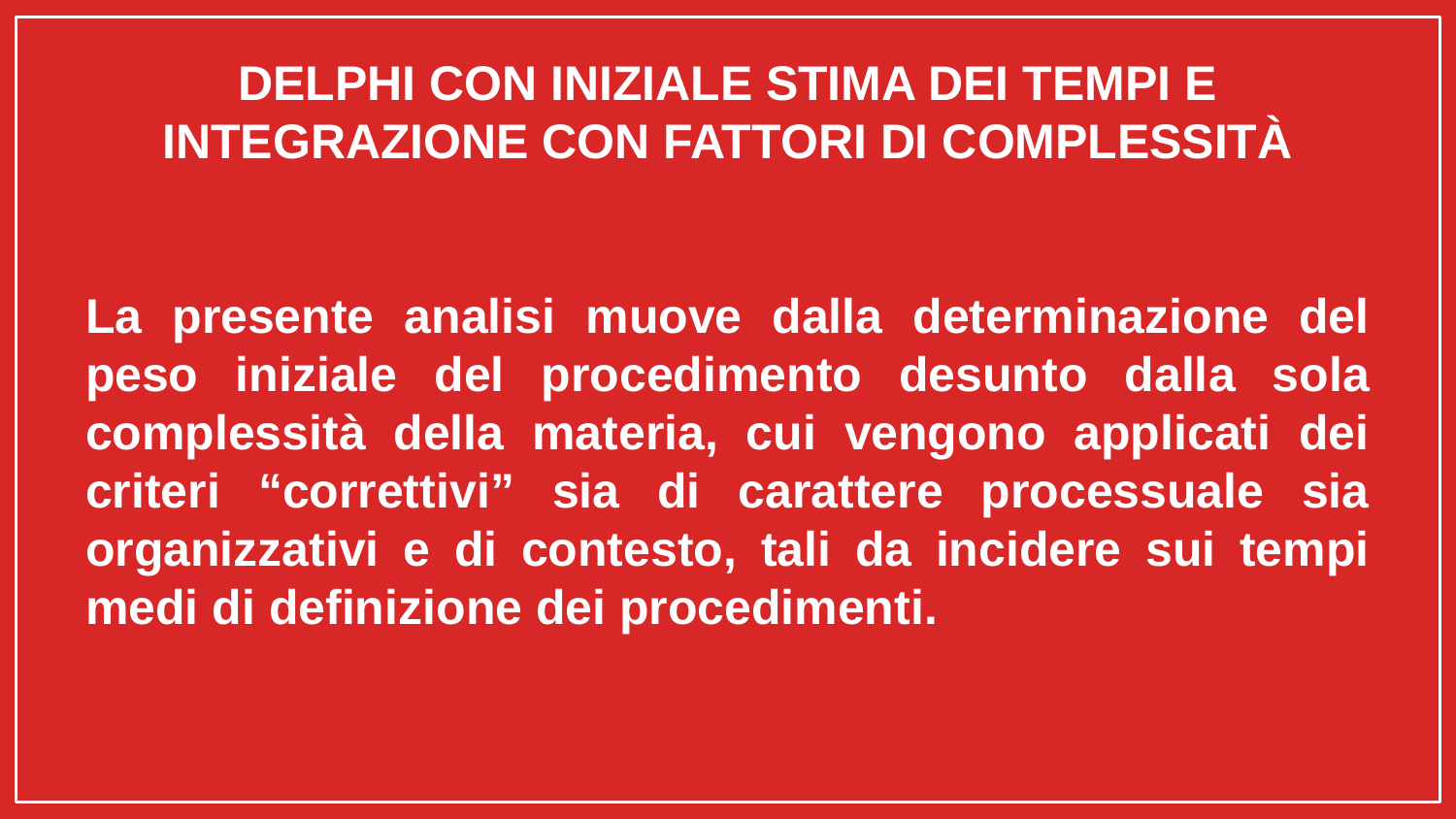

DELPHI CON INIZIALE STIMA DEI TEMPI E INTEGRAZIONE CON FATTORI DI COMPLESSITÀ

La presente analisi muove dalla determinazione del peso iniziale del procedimento desunto dalla sola complessità della materia, cui vengono applicati dei criteri “correttivi” sia di carattere processuale sia organizzativi e di contesto, tali da incidere sui tempi medi di definizione dei procedimenti.